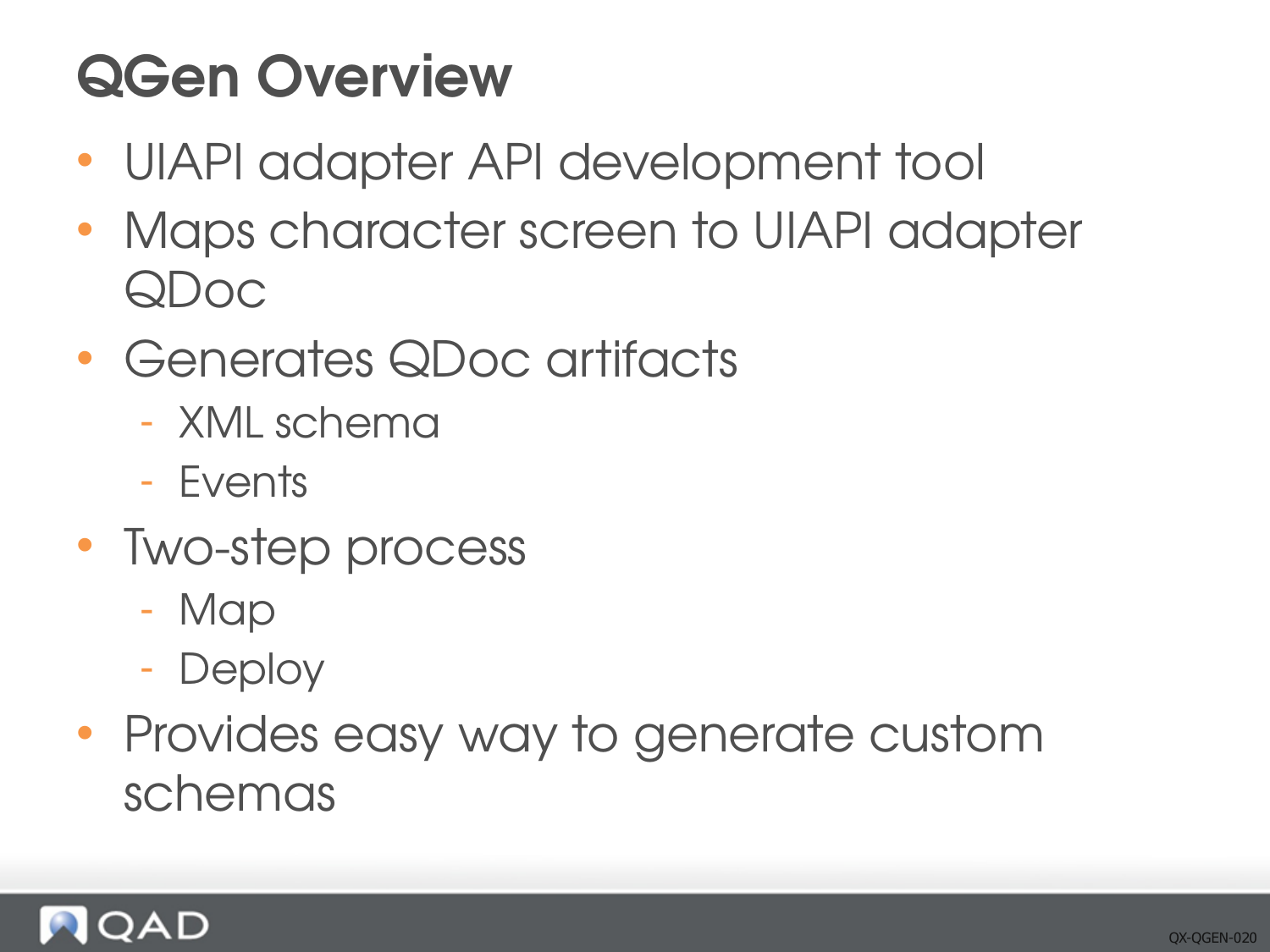

# QGen Overview
UIAPI adapter API development tool
Maps character screen to UIAPI adapter QDoc
Generates QDoc artifacts
XML schema
Events
Two-step process
Map
Deploy
Provides easy way to generate custom schemas
QX-QGEN-020